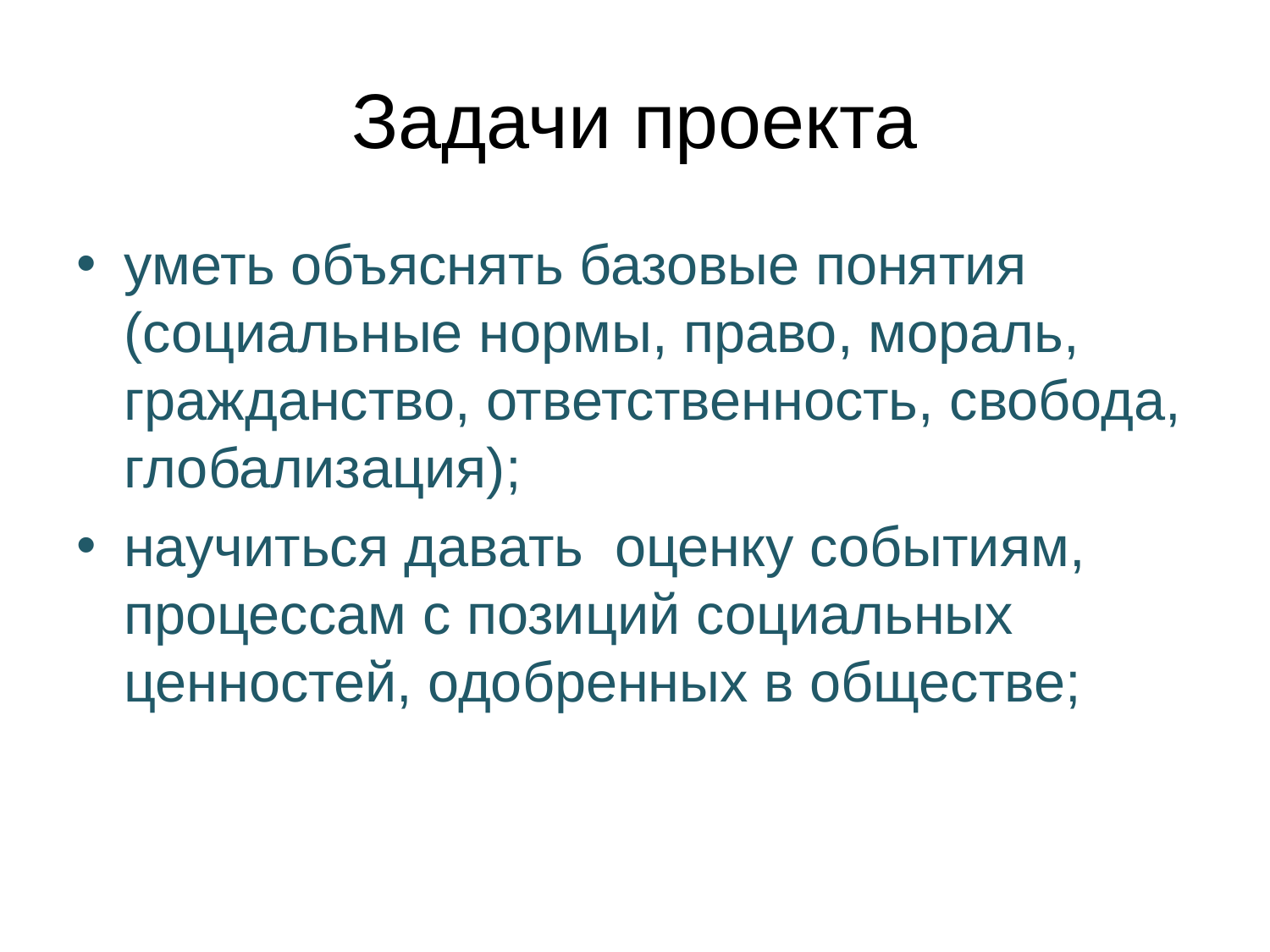

# Задачи проекта
уметь объяснять базовые понятия (социальные нормы, право, мораль, гражданство, ответственность, свобода, глобализация);
научиться давать  оценку событиям, процессам с позиций социальных ценностей, одобренных в обществе;